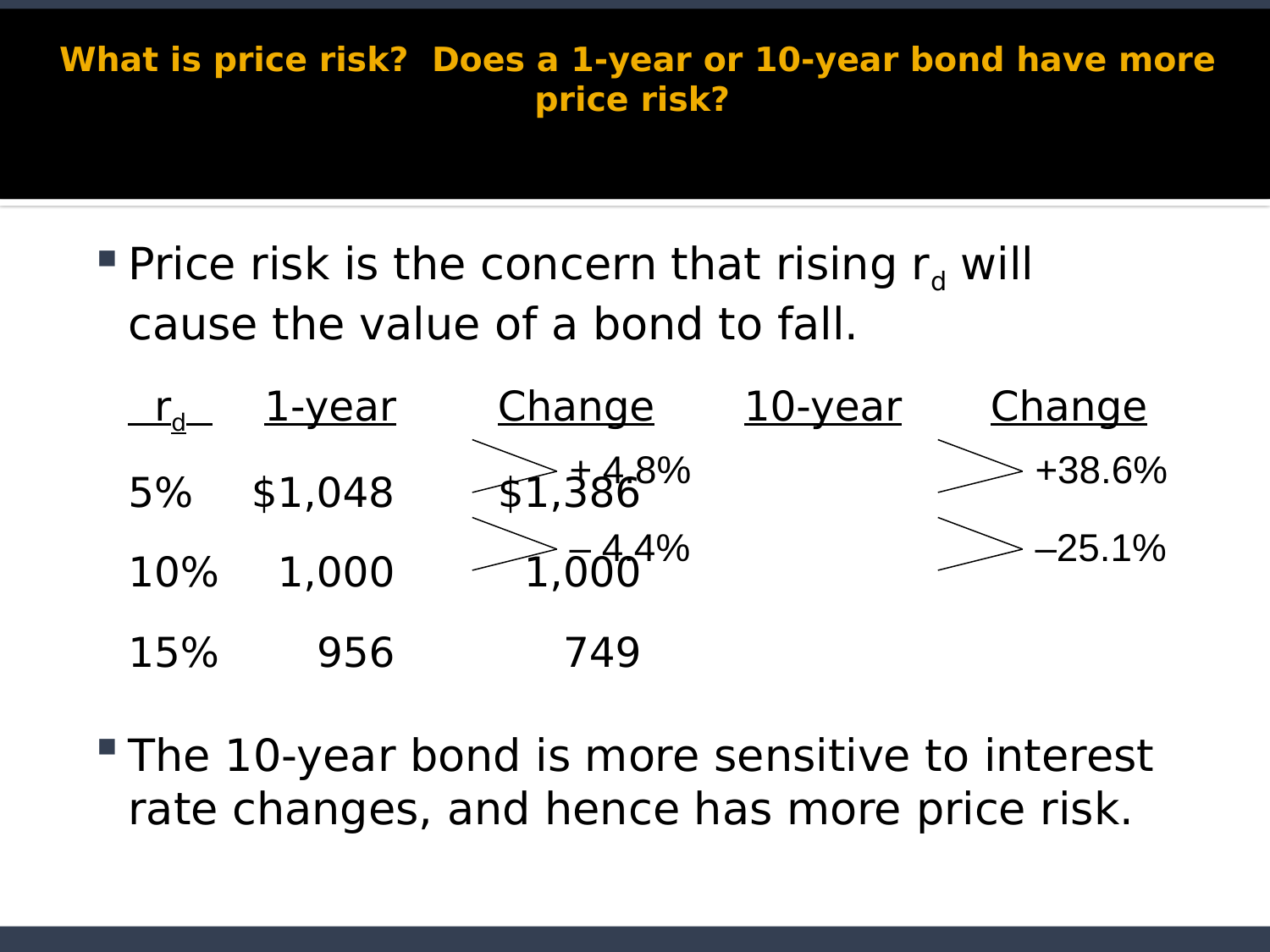

# What is price risk?  Does a 1-year or 10-year bond have more price risk?
Price risk is the concern that rising rd will cause the value of a bond to fall.
	  rd  	 1-year	Change	10-year	Change
	5%	$1,048		$1,386
	10%	  1,000		  1,000
	15%	     956		     749
The 10-year bond is more sensitive to interest rate changes, and hence has more price risk.

+ 4.8%
– 4.4%
+38.6%
–25.1%